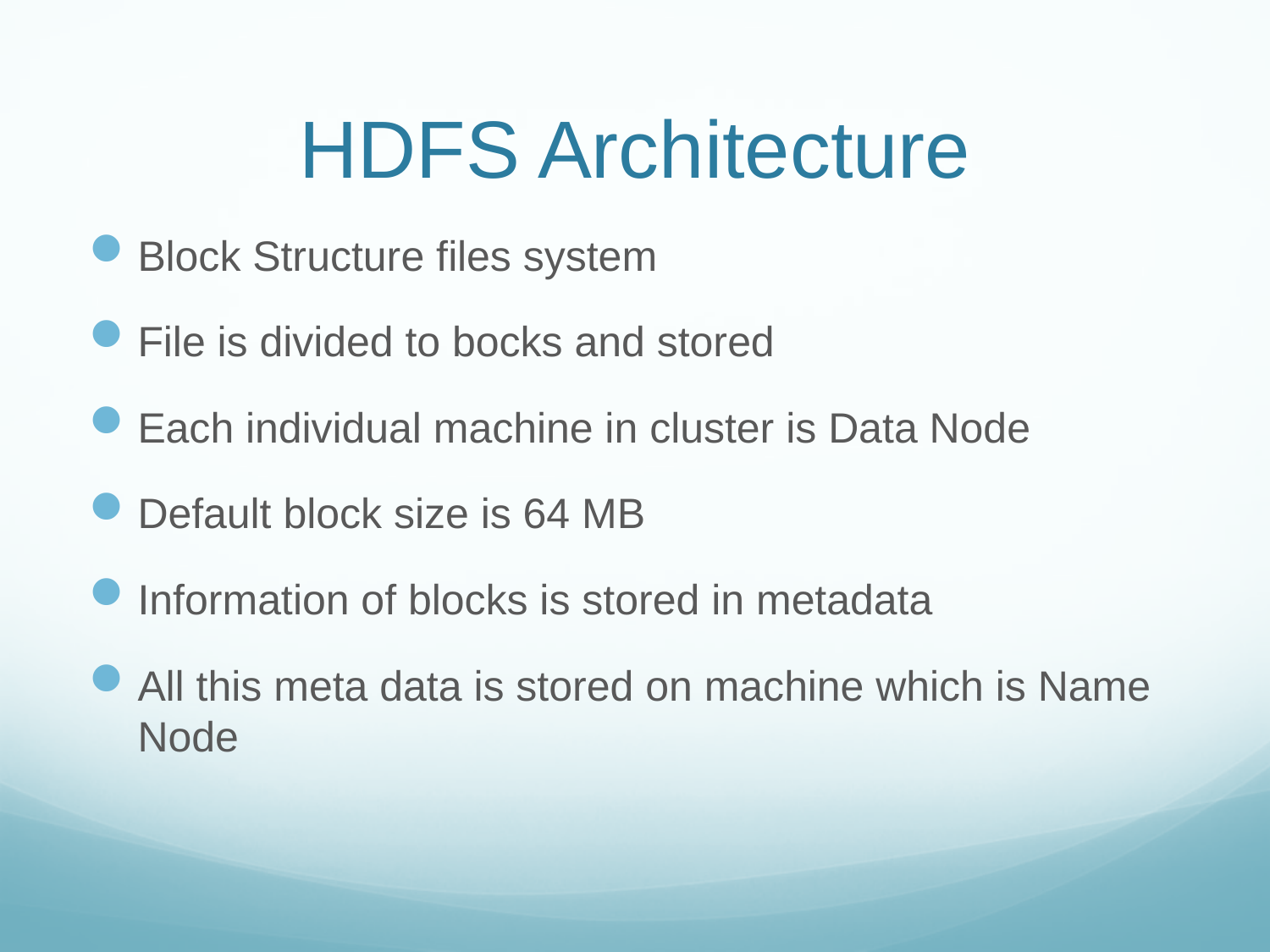

# HDFS Architecture
Block Structure files system
File is divided to bocks and stored
Each individual machine in cluster is Data Node
Default block size is 64 MB
Information of blocks is stored in metadata
All this meta data is stored on machine which is Name Node